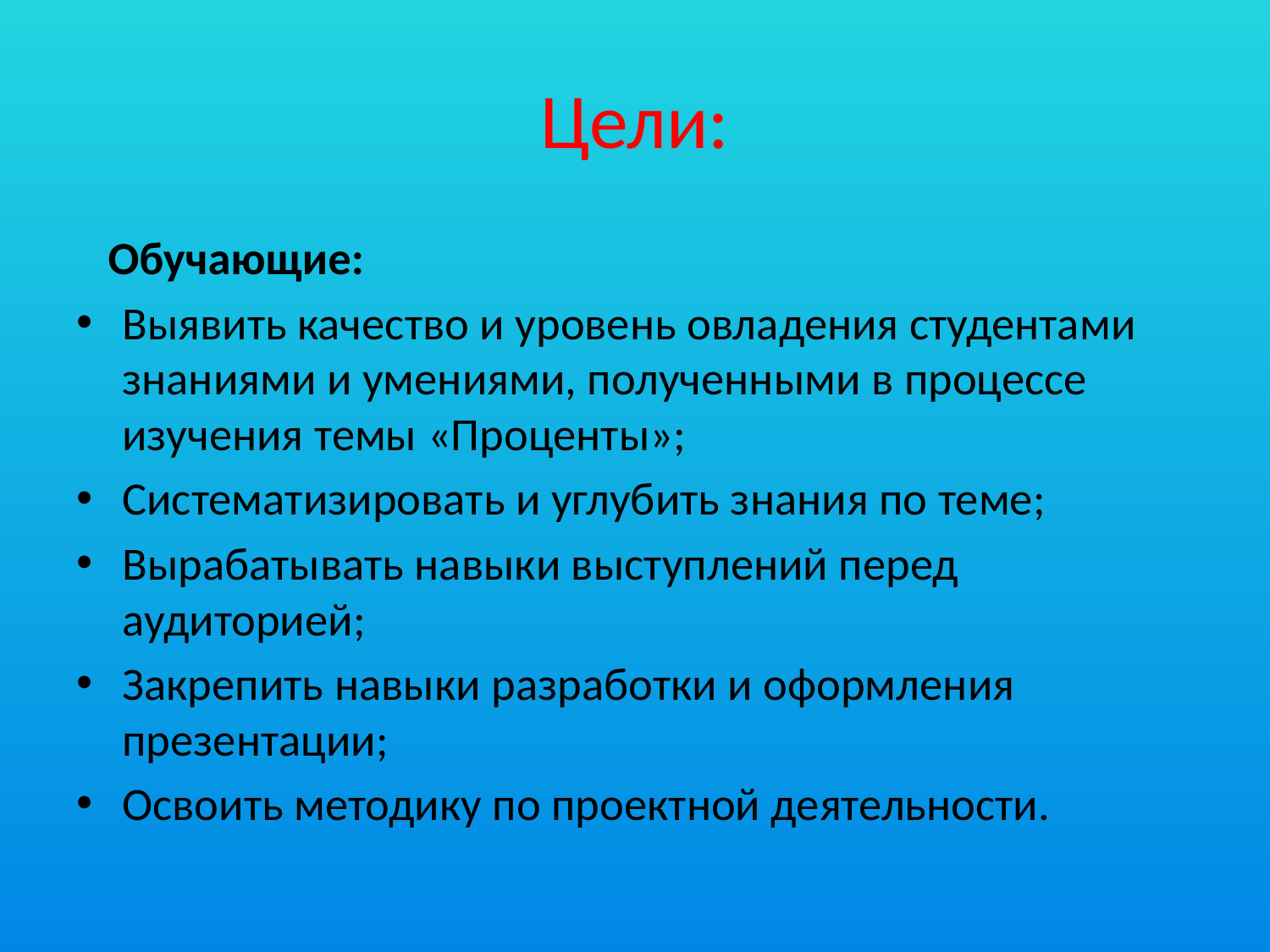

# Цели:
   Обучающие:
Выявить качество и уровень овладения студентами знаниями и умениями, полученными в процессе изучения темы «Проценты»;
Систематизировать и углубить знания по теме;
Вырабатывать навыки выступлений перед аудиторией;
Закрепить навыки разработки и оформления презентации;
Освоить методику по проектной деятельности.